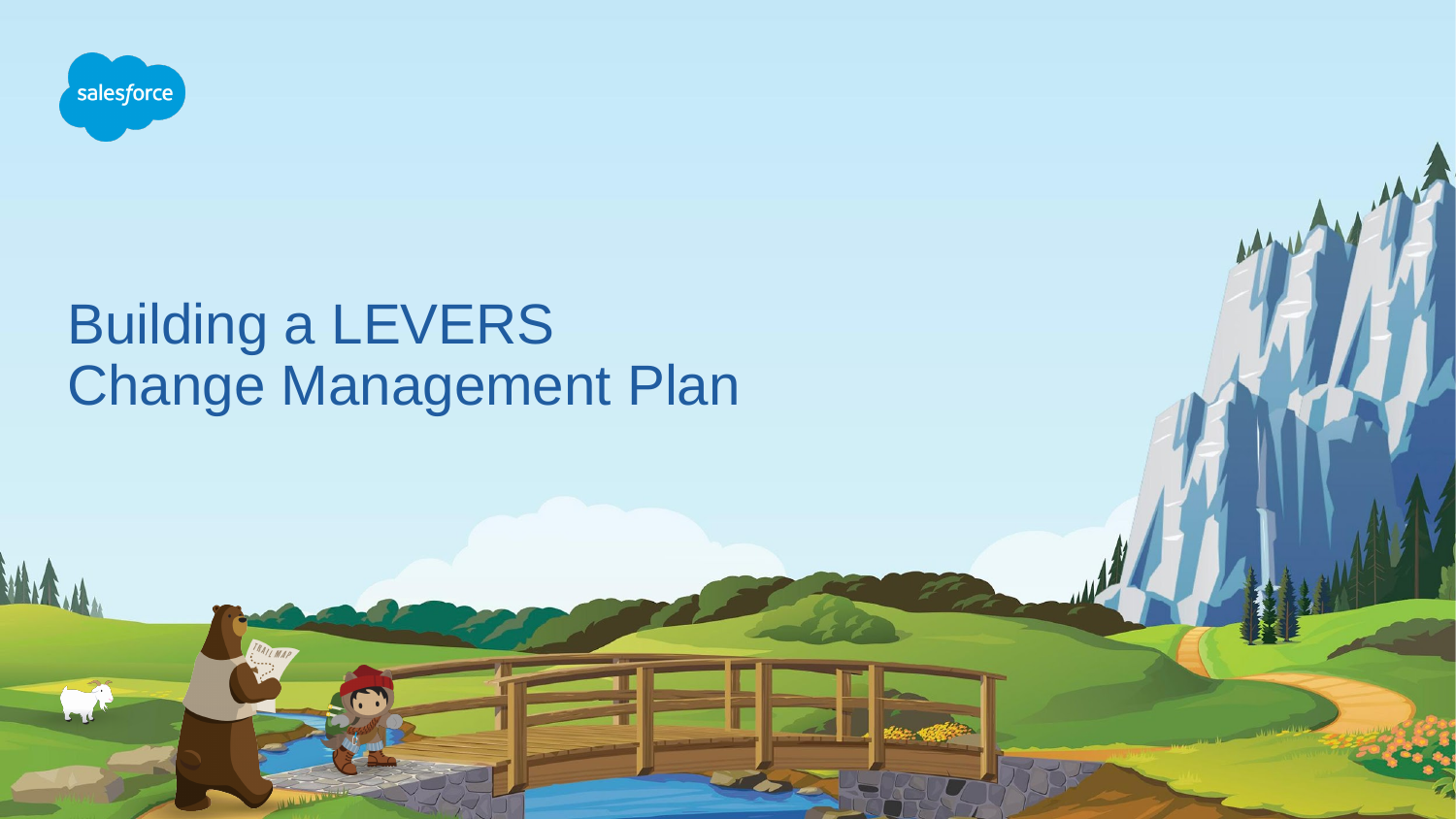

# Building a LEVERS
Change Management Plan